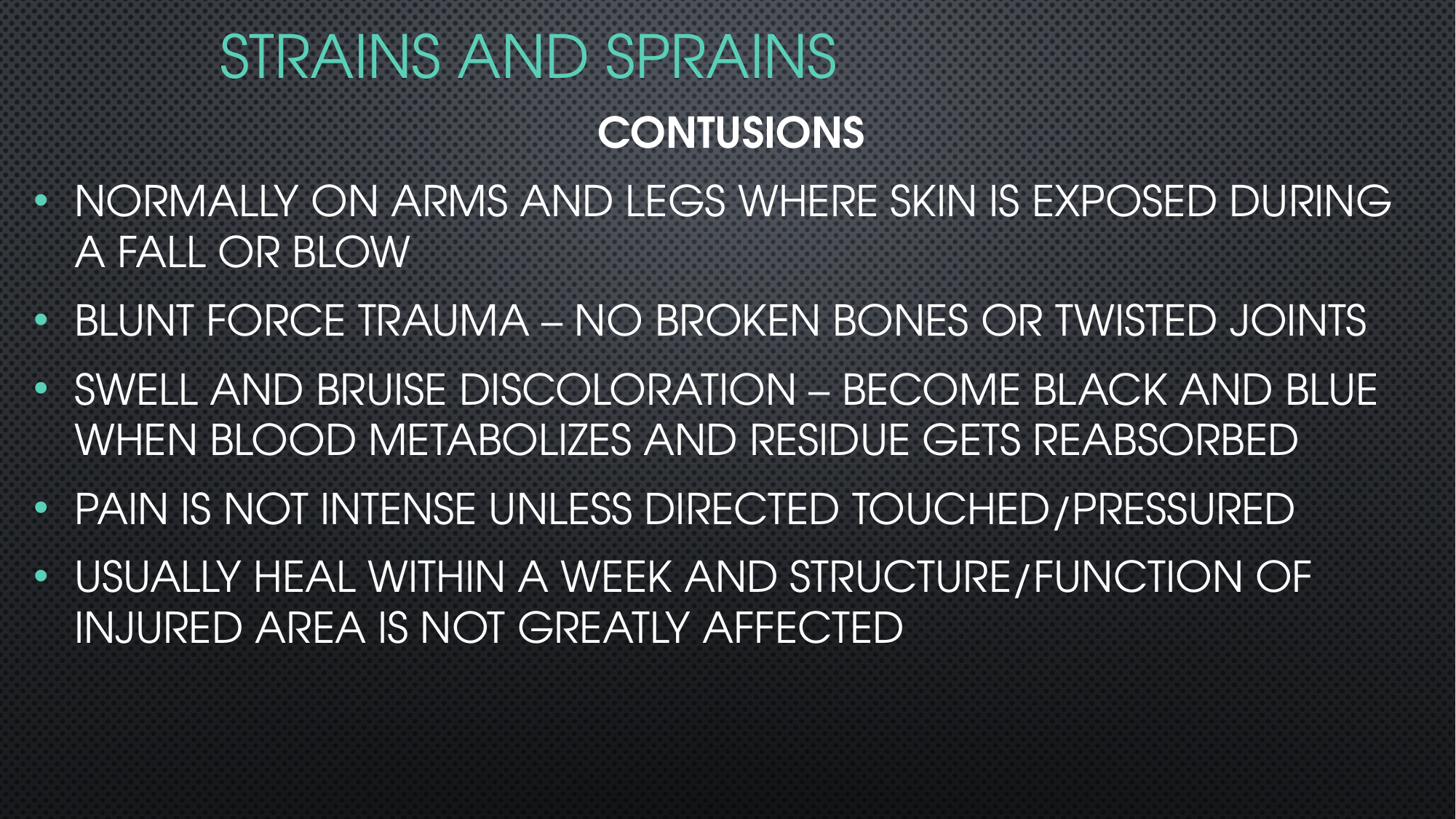

# Strains and Sprains
CONTUSIONS
Normally on arms and legs where skin is exposed during a fall or blow
Blunt force trauma – no broken bones or twisted joints
Swell and bruise discoloration – become black and blue when blood metabolizes and residue gets reabsorbed
Pain is not intense unless directed touched/pressured
Usually heal within a week and structure/function of injured area is not greatly affected